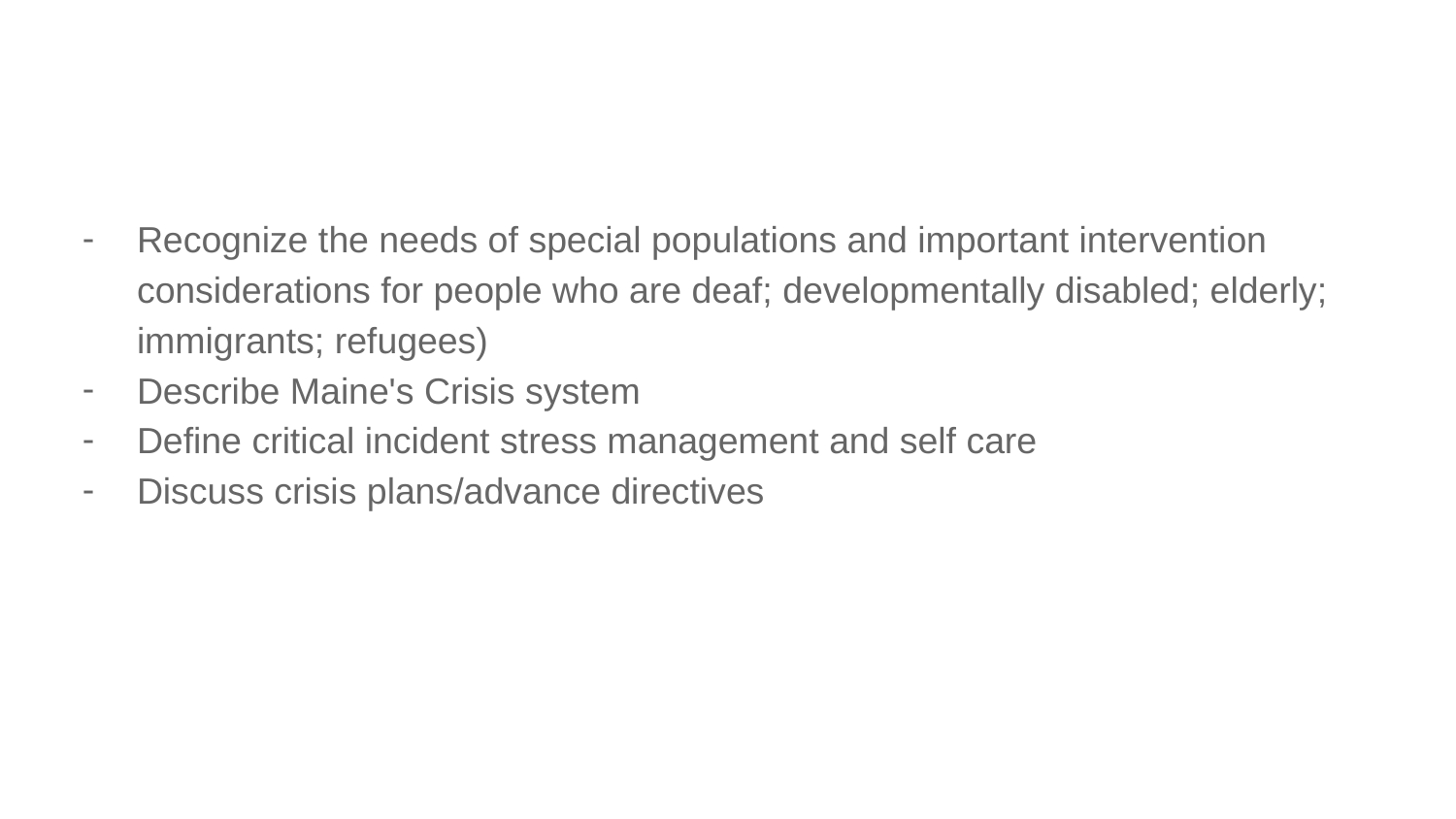

Recognize the needs of special populations and important intervention considerations for people who are deaf; developmentally disabled; elderly; immigrants; refugees)
Describe Maine's Crisis system
Define critical incident stress management and self care
Discuss crisis plans/advance directives